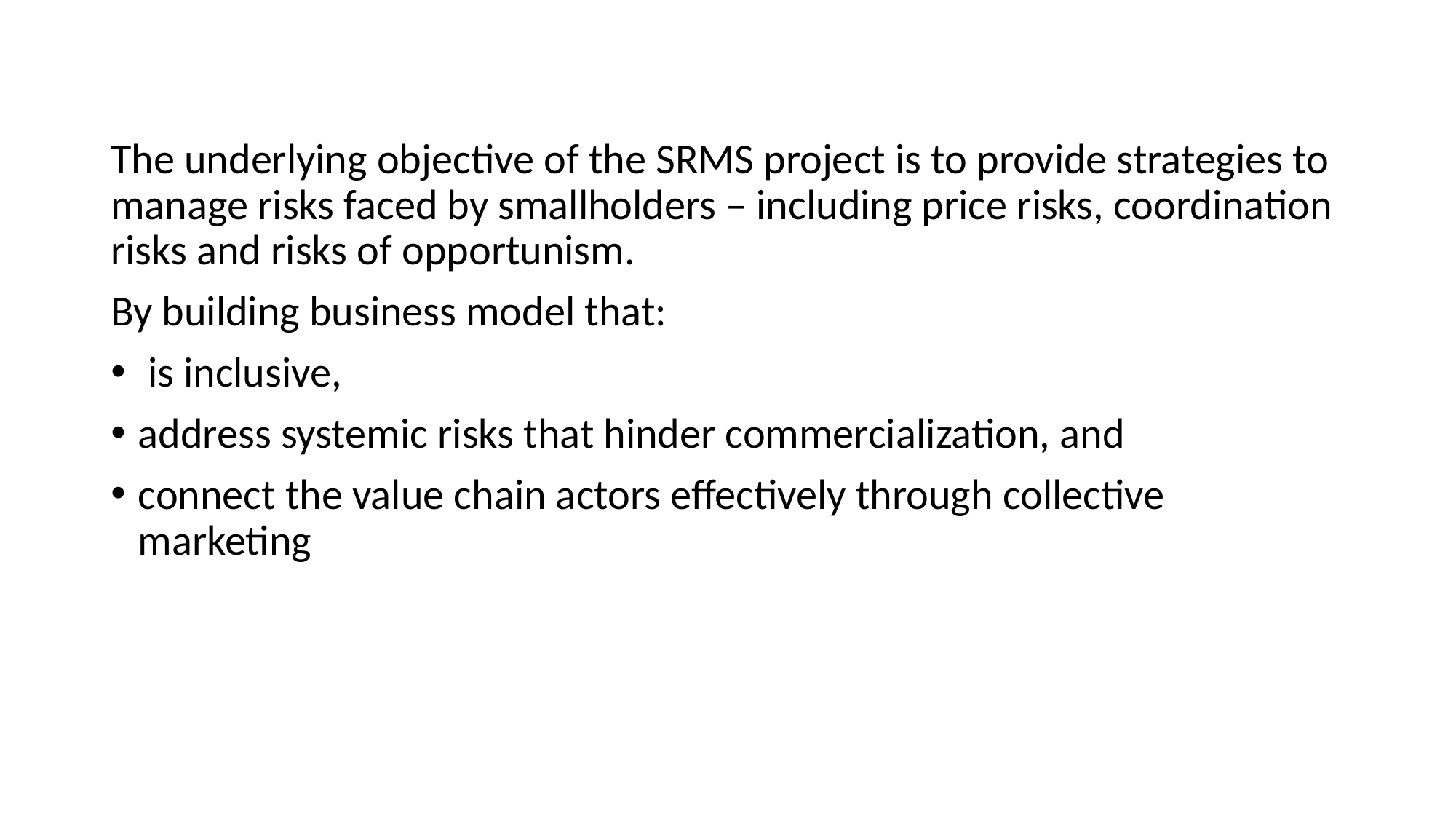

The underlying objective of the SRMS project is to provide strategies to manage risks faced by smallholders – including price risks, coordination risks and risks of opportunism.
By building business model that:
 is inclusive,
address systemic risks that hinder commercialization, and
connect the value chain actors effectively through collective marketing